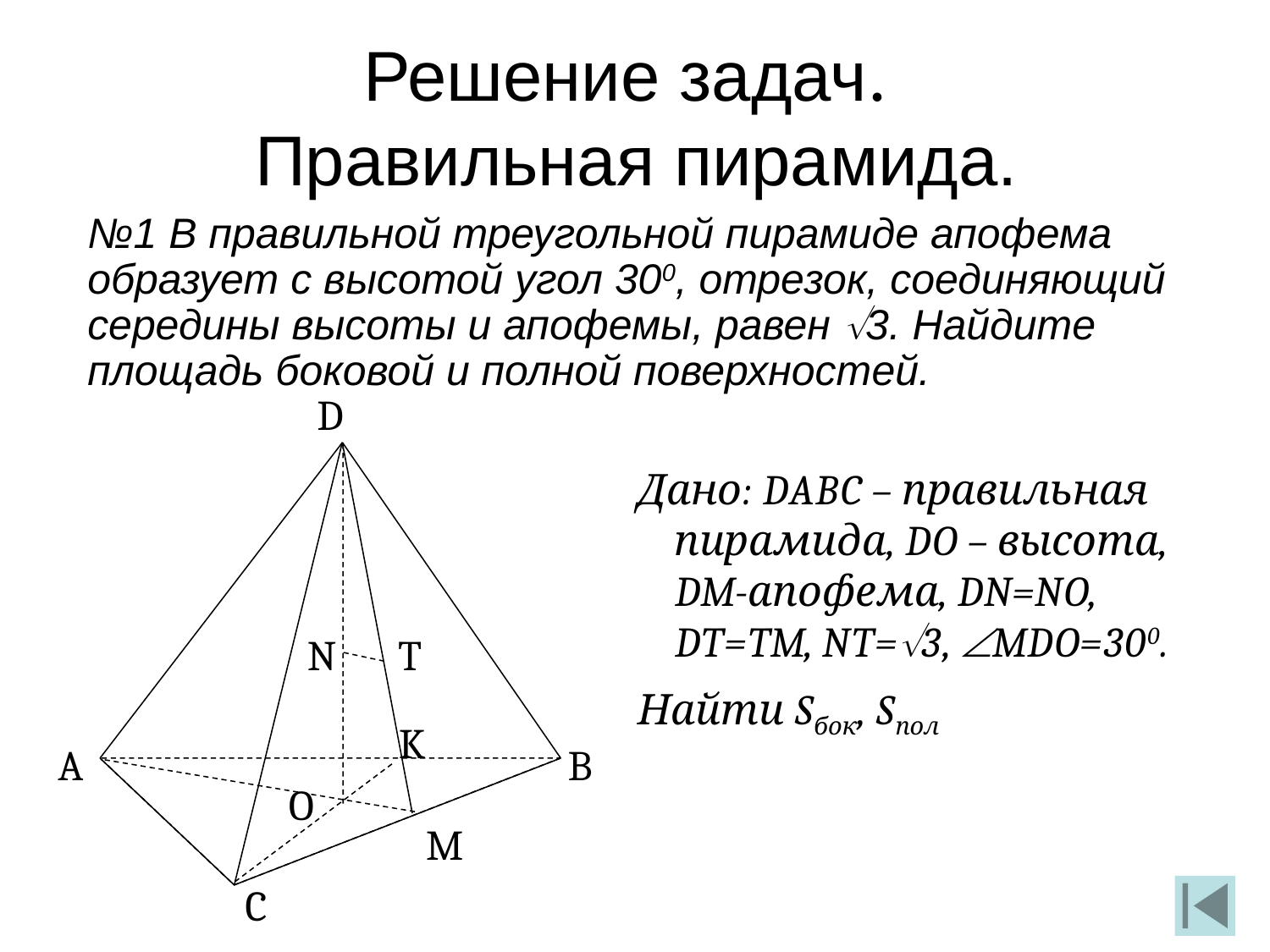

Решение задач.
Правильная пирамида.
№1 В правильной треугольной пирамиде апофема образует с высотой угол 300, отрезок, соединяющий середины высоты и апофемы, равен √3. Найдите площадь боковой и полной поверхностей.

D

N
T

K
B
A

O
M
C
Дано: DABC – правильная пирамида, DO – высота, DM-апофема, DN=NO, DT=TM, NT=√3, ∠MDO=300.
Найти Sбок, Sпол